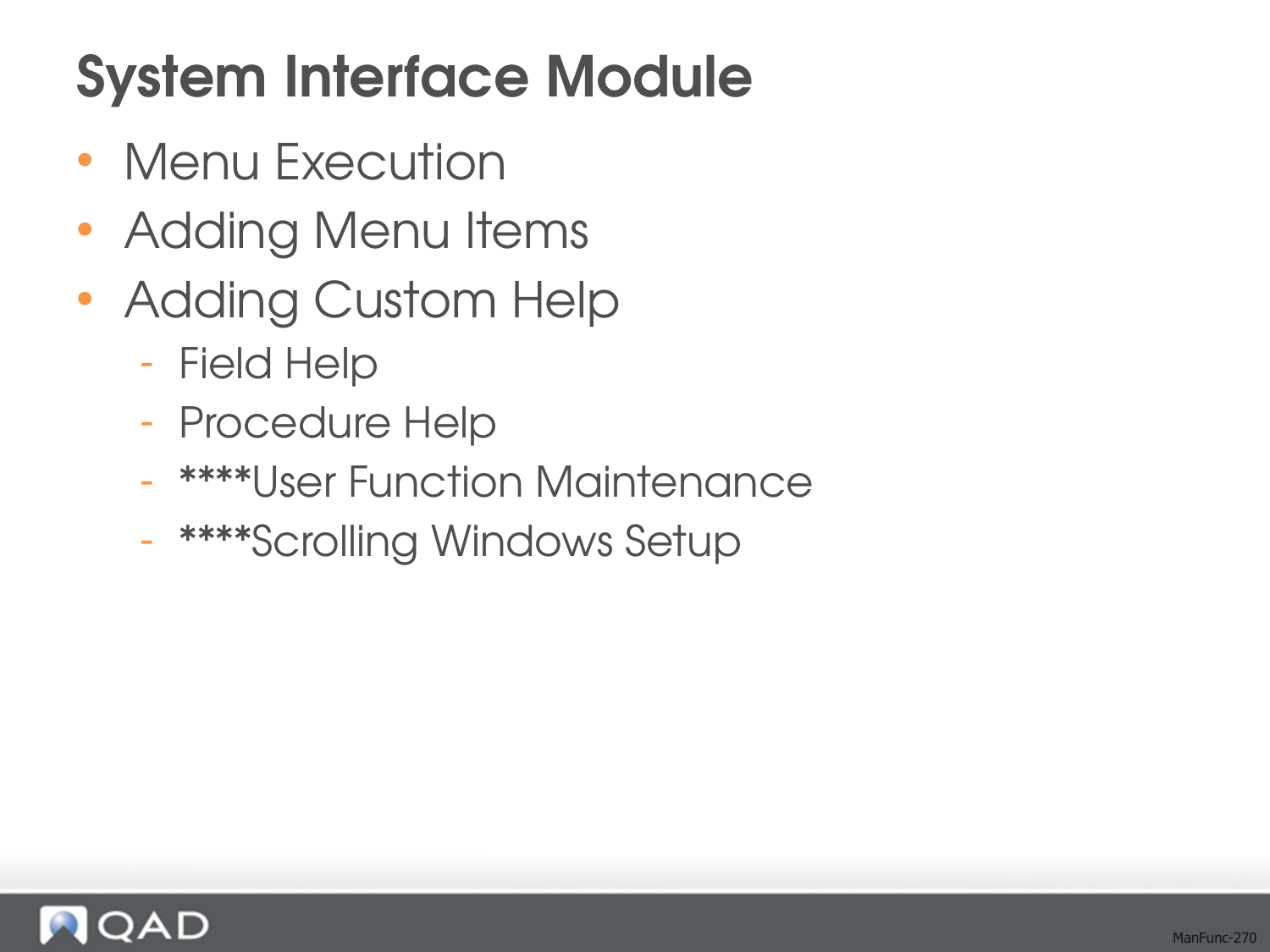

# System Interface Module
Menu Execution
Adding Menu Items
Adding Custom Help
Field Help
Procedure Help
****User Function Maintenance
****Scrolling Windows Setup

ManFunc-270